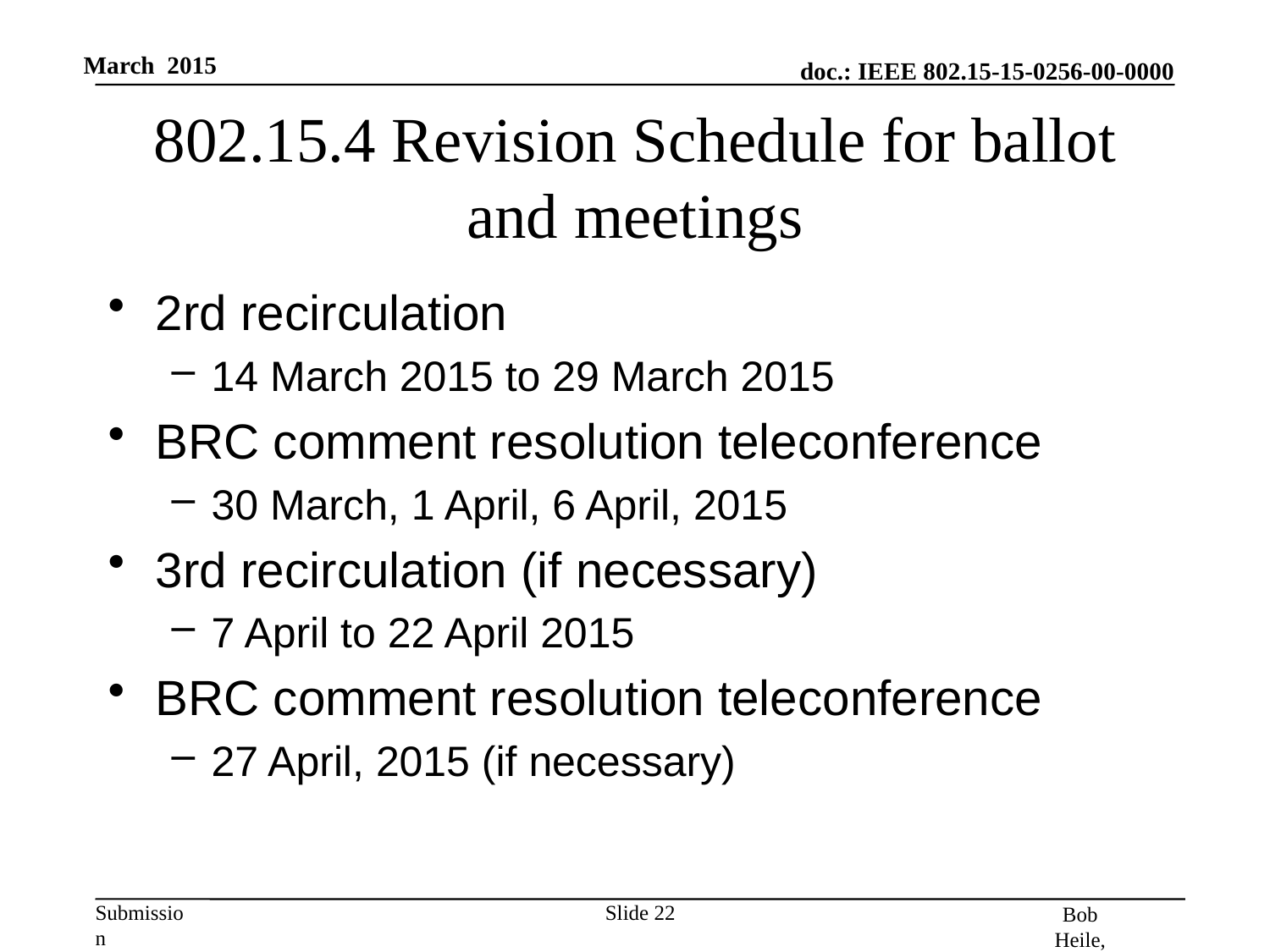

# 802.15.4 Revision Schedule for ballot and meetings
2rd recirculation
14 March 2015 to 29 March 2015
BRC comment resolution teleconference
30 March, 1 April, 6 April, 2015
3rd recirculation (if necessary)
7 April to 22 April 2015
BRC comment resolution teleconference
27 April, 2015 (if necessary)
Slide 22
Bob Heile, ZigBee Alliance